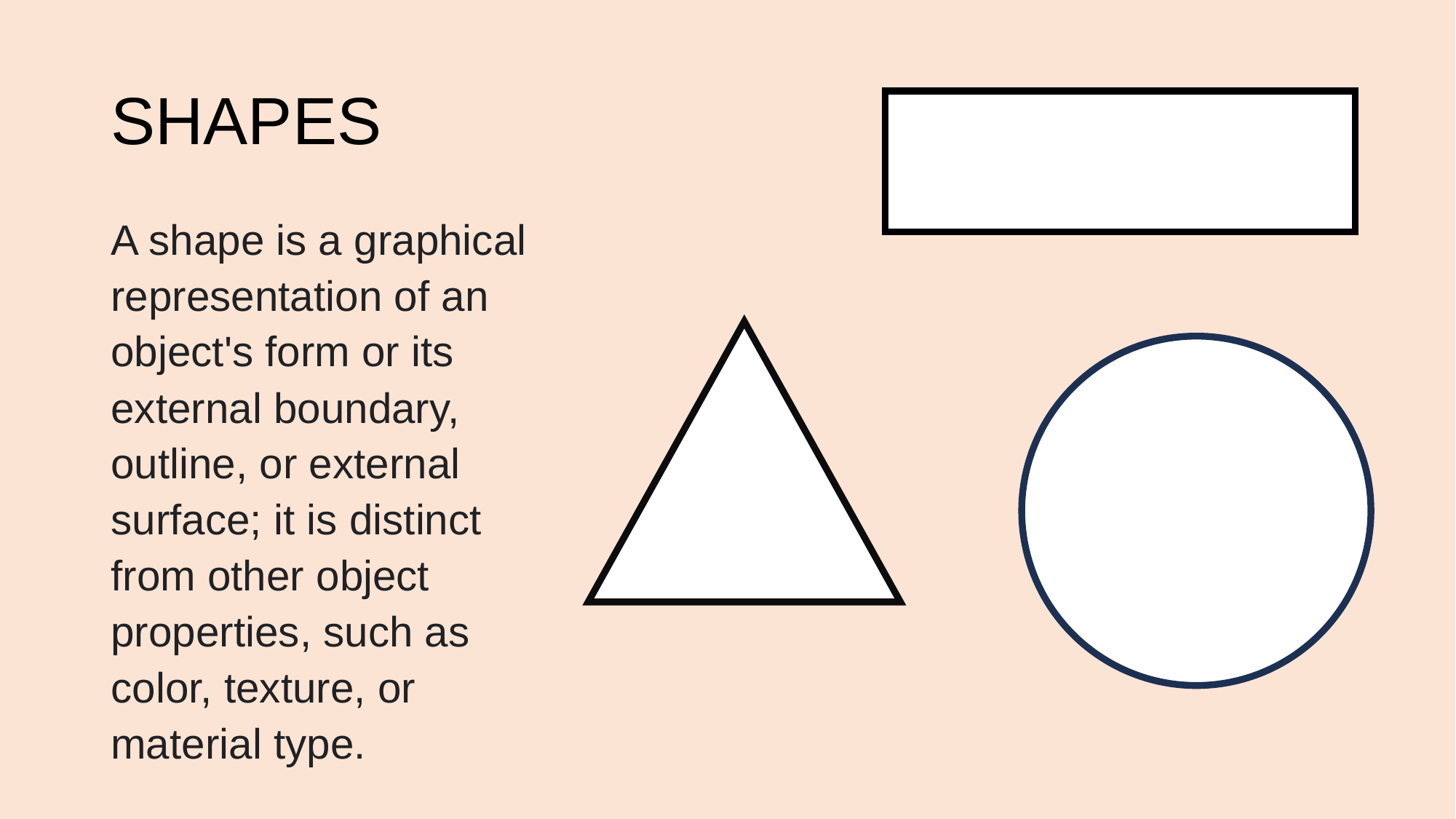

# SHAPES

A shape is a graphical representation of an object's form or its external boundary, outline, or external surface; it is distinct from other object properties, such as color, texture, or material type.